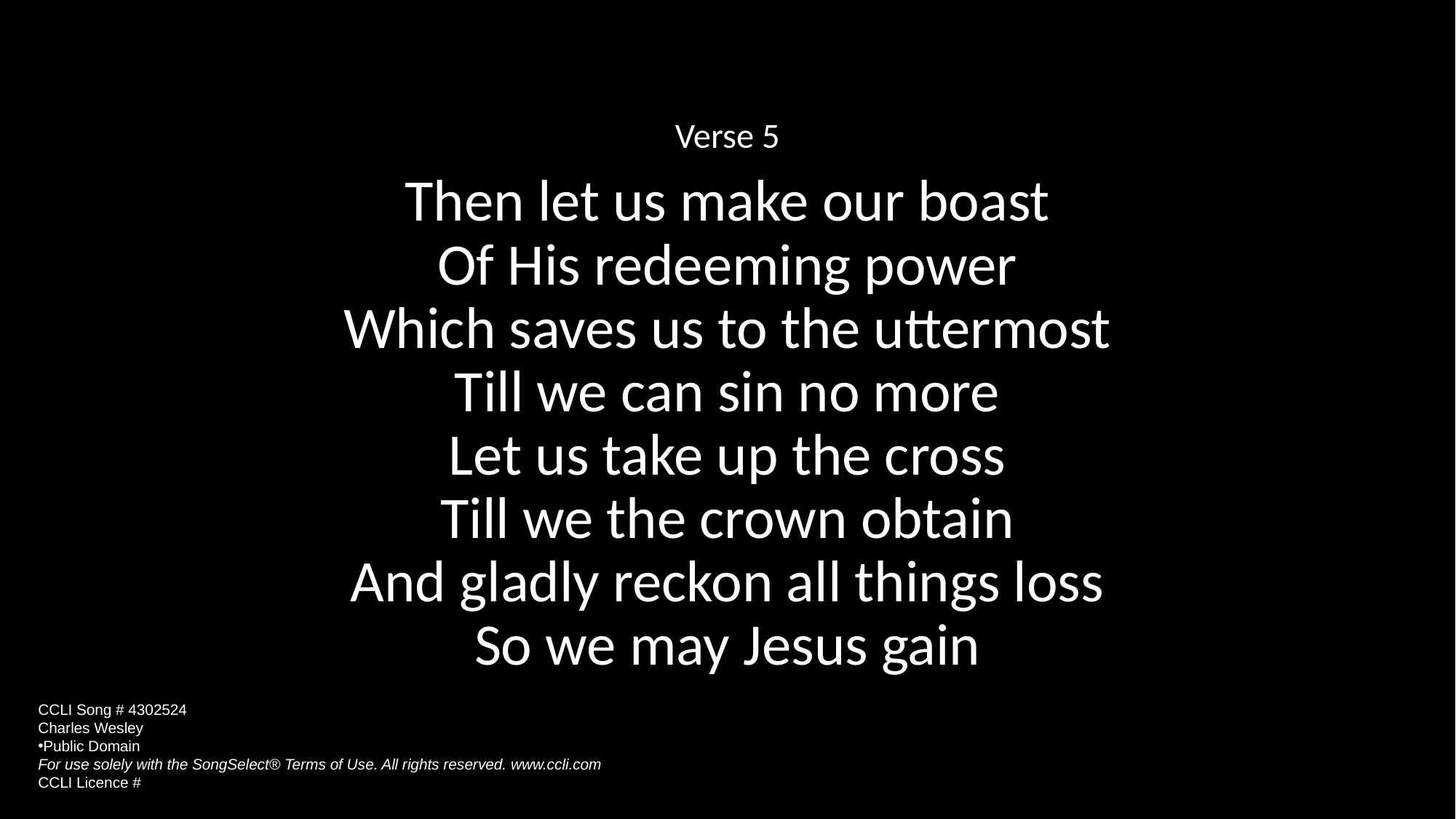

Verse 5
Then let us make our boast
Of His redeeming power
Which saves us to the uttermost
Till we can sin no more
Let us take up the cross
Till we the crown obtain
And gladly reckon all things loss
So we may Jesus gain

CCLI Song # 4302524
Charles Wesley
Public Domain
For use solely with the SongSelect® Terms of Use. All rights reserved. www.ccli.com
CCLI Licence #